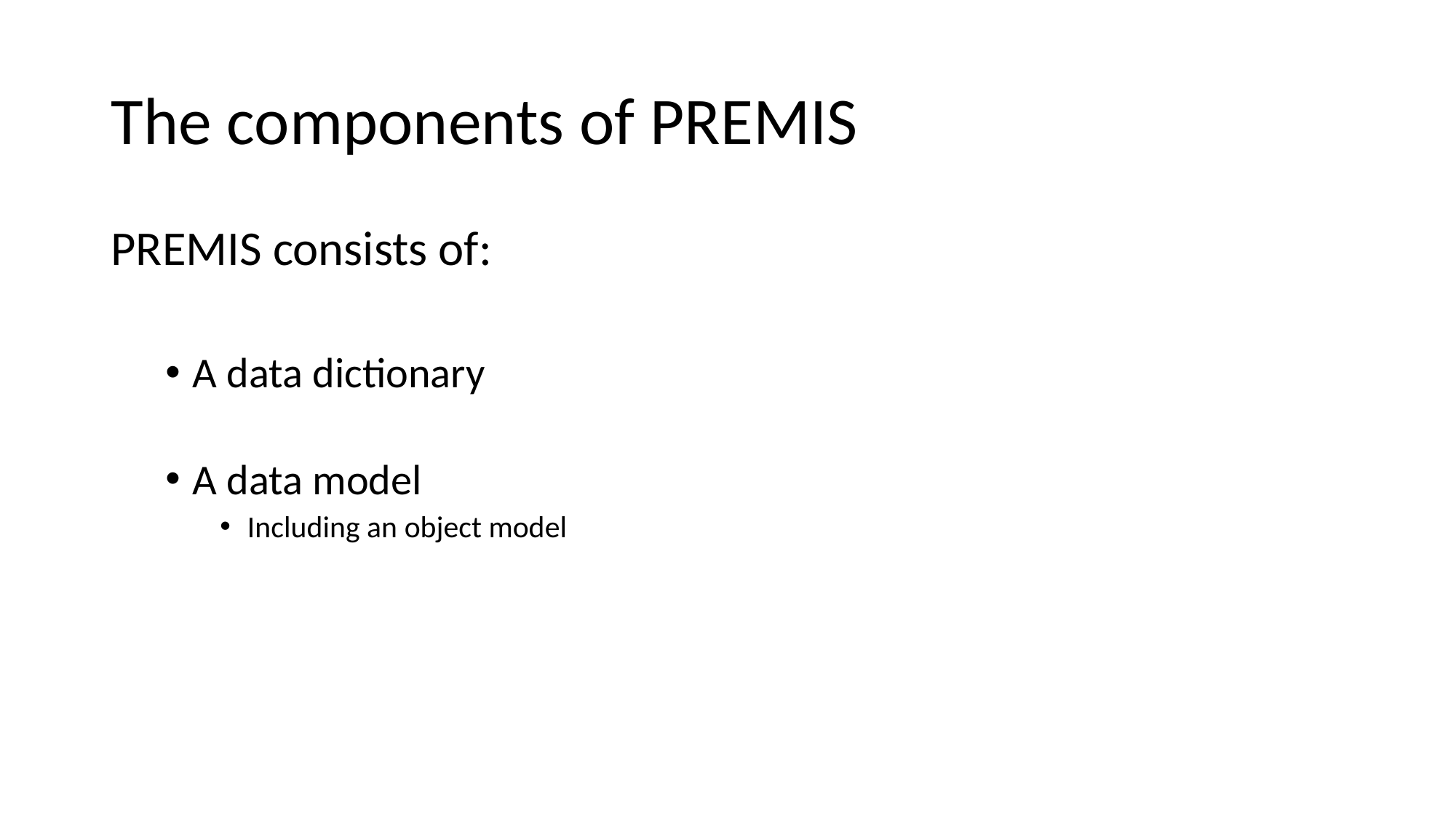

# The components of PREMIS
PREMIS consists of:

A data dictionary

A data model
Including an object model